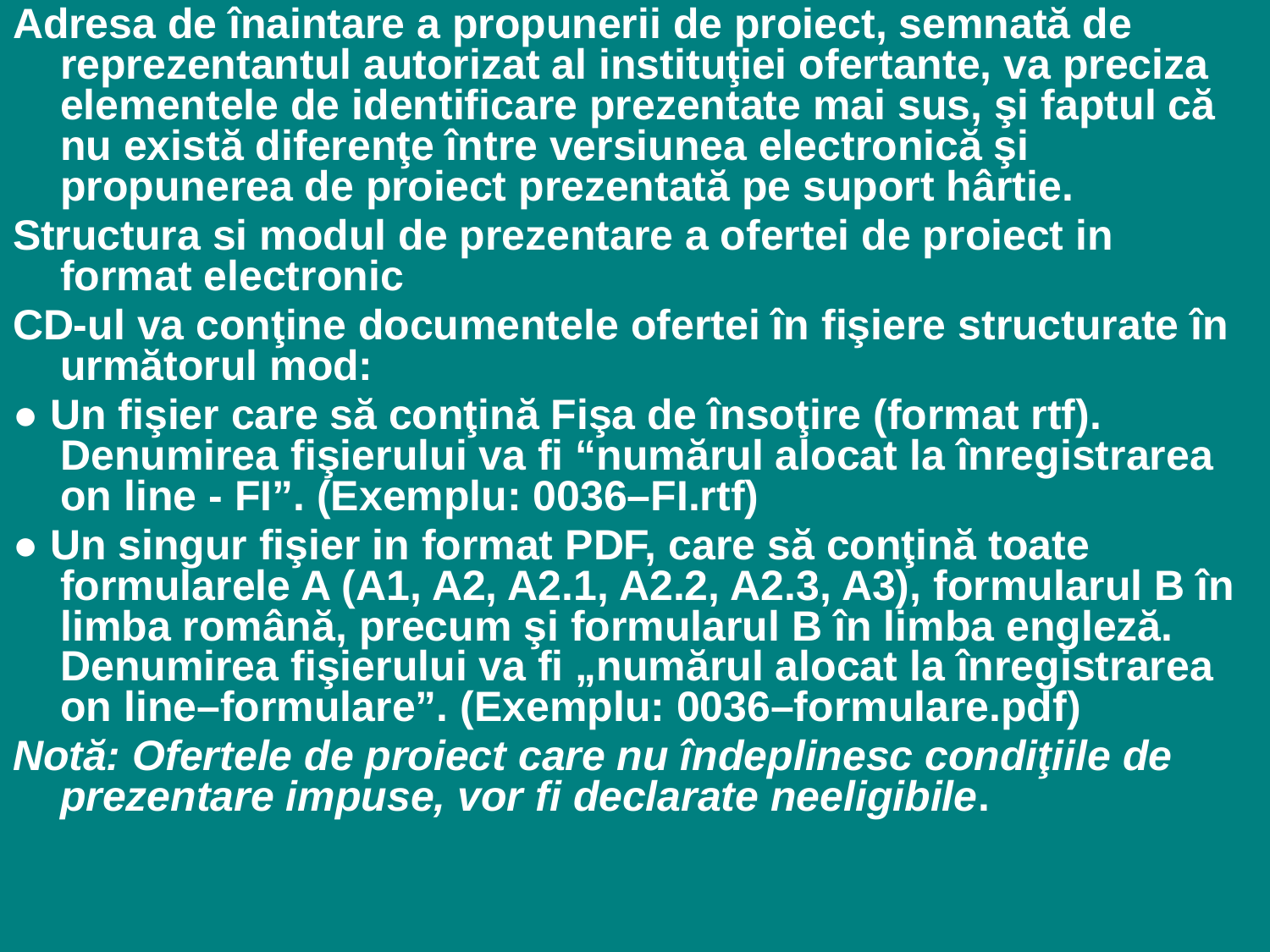

Adresa de înaintare a propunerii de proiect, semnată de reprezentantul autorizat al instituţiei ofertante, va preciza elementele de identificare prezentate mai sus, şi faptul că  nu există diferenţe între versiunea electronică şi propunerea de proiect prezentată pe suport hârtie.
Structura si modul de prezentare a ofertei de proiect in format electronic
CD-ul va conţine documentele ofertei în fişiere structurate în următorul mod:
● Un fişier care să conţină Fişa de însoţire (format rtf). Denumirea fişierului va fi “numărul alocat la înregistrarea on line - FI”. (Exemplu: 0036–FI.rtf)
● Un singur fişier in format PDF, care să conţină toate formularele A (A1, A2, A2.1, A2.2, A2.3, A3), formularul B în limba română, precum şi formularul B în limba engleză. Denumirea fişierului va fi „numărul alocat la înregistrarea on line–formulare”. (Exemplu: 0036–formulare.pdf)
Notă: Ofertele de proiect care nu îndeplinesc condiţiile de prezentare impuse, vor fi declarate neeligibile.